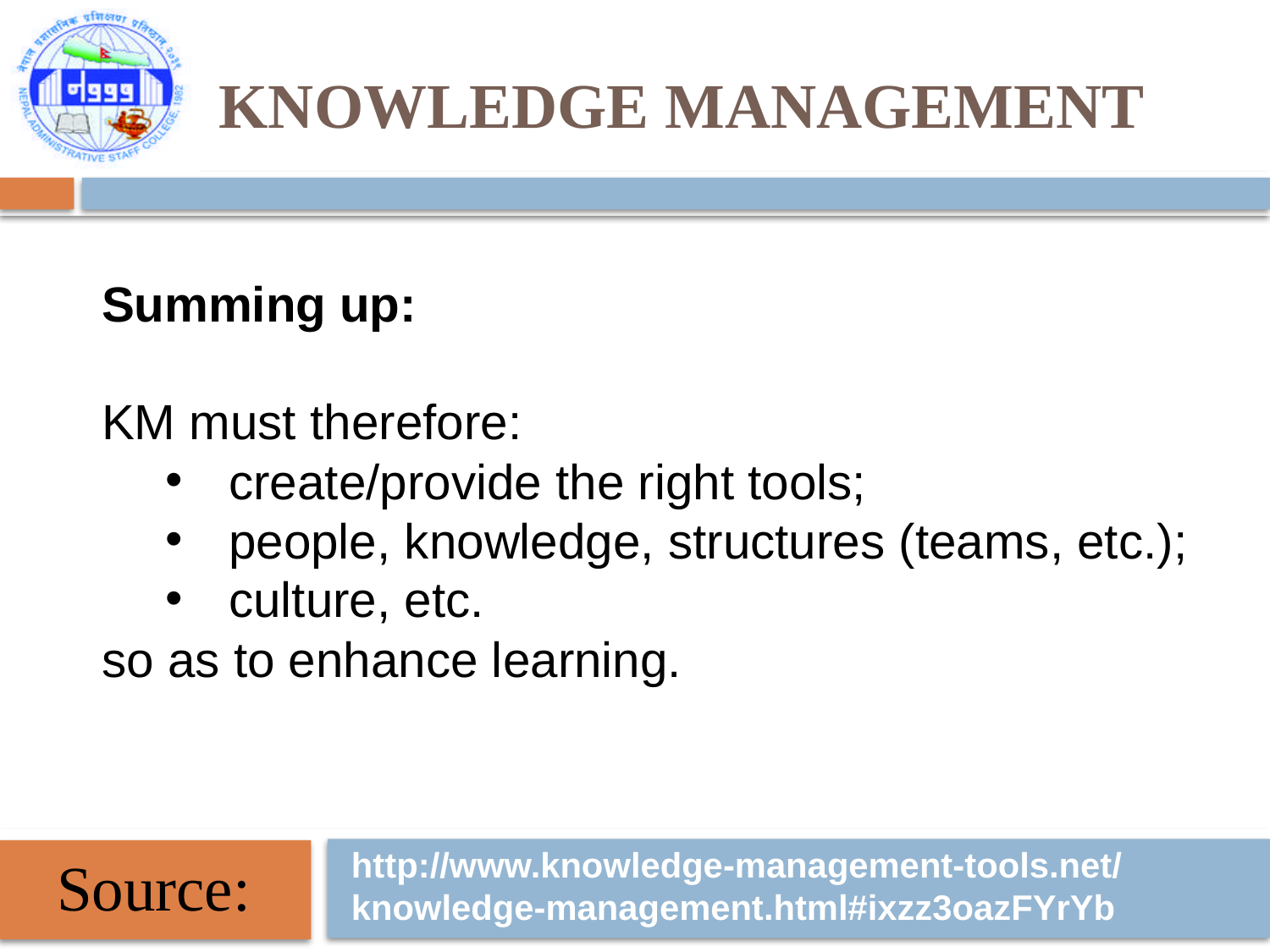

# Knowledge management

Summing up:

KM must therefore:
create/provide the right tools;
people, knowledge, structures (teams, etc.);
culture, etc.
so as to enhance learning.

http://www.knowledge-management-tools.net/knowledge-management.html#ixzz3oazFYrYb
Source: